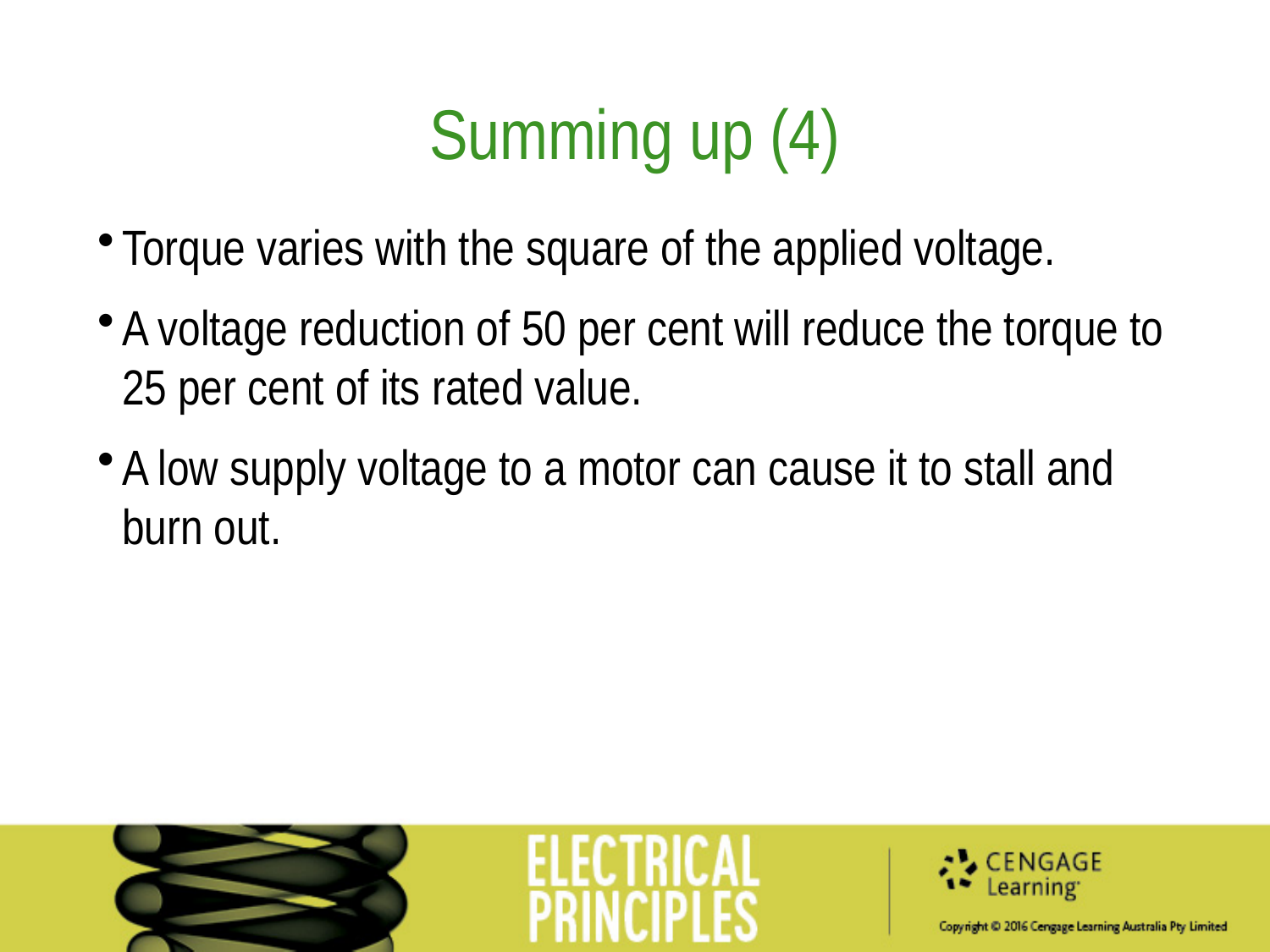

Summing up (4)
Torque varies with the square of the applied voltage.
A voltage reduction of 50 per cent will reduce the torque to 25 per cent of its rated value.
A low supply voltage to a motor can cause it to stall and burn out.